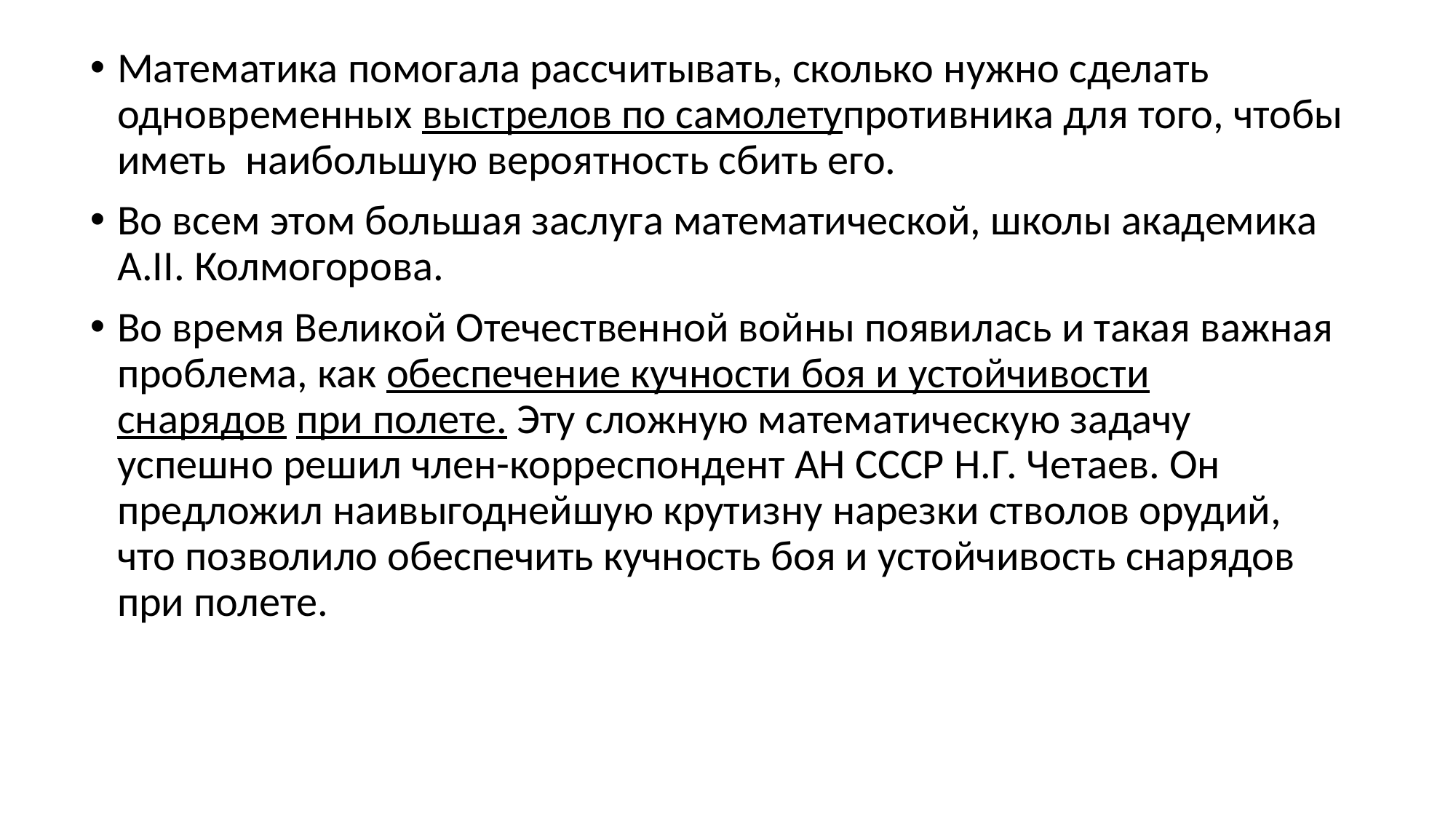

Математика помогала рассчитывать, сколько нужно сделать одновременных выстрелов по самолетупротивника для того, чтобы иметь  наибольшую вероятность сбить его.
Во всем этом большая заслуга математической, школы академика А.II. Колмогорова.
Во время Великой Отечественной войны появилась и такая важная проблема, как обеспечение кучности боя и устойчивости снарядов при полете. Эту сложную математическую задачу успешно решил член-корреспондент АН СССР Н.Г. Четаев. Он предложил наивыгоднейшую крутизну нарезки стволов орудий, что позволило обеспечить кучность боя и устойчивость снарядов при полете.